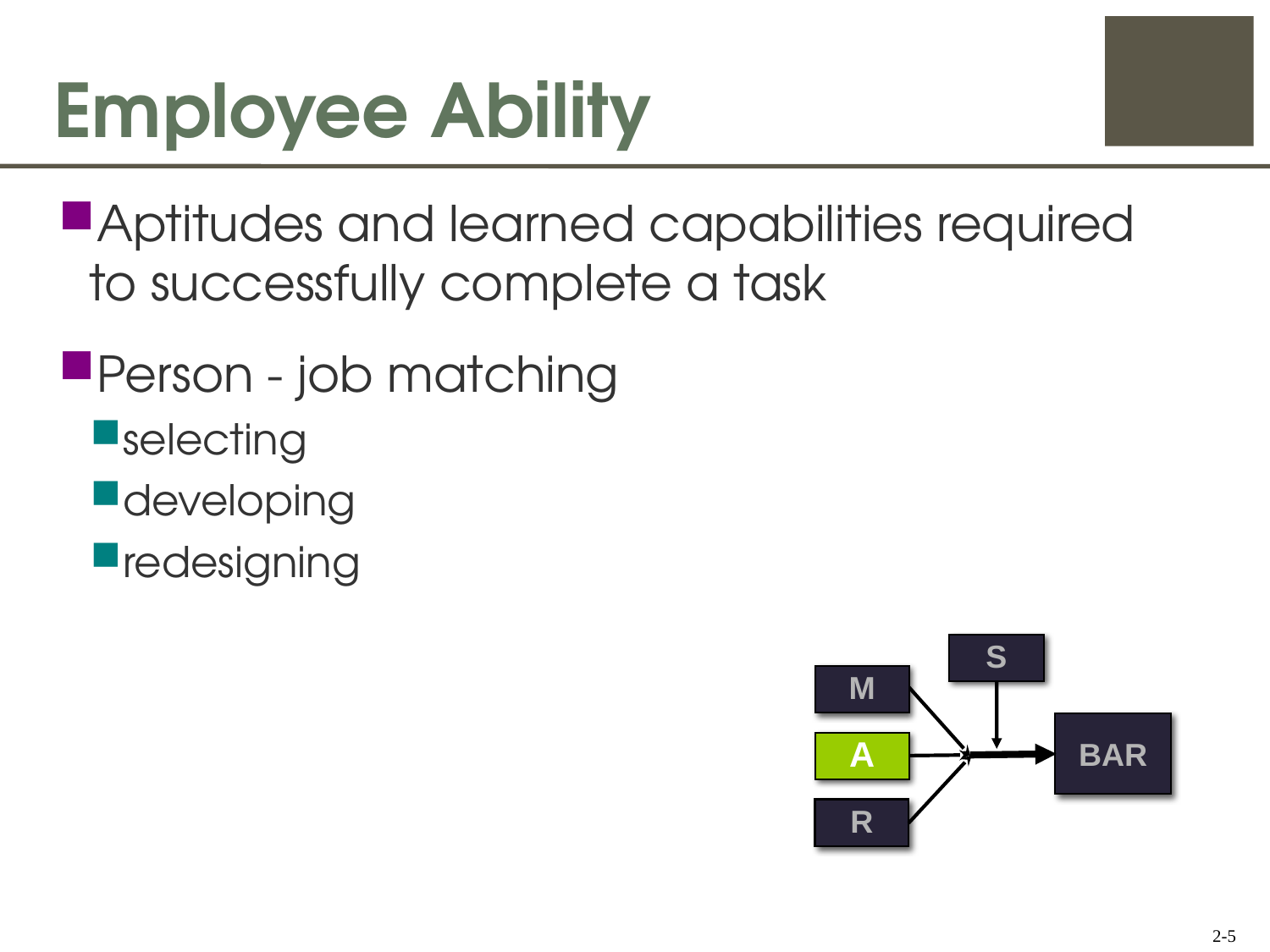

# Employee Ability

Aptitudes and learned capabilities required to successfully complete a task
Person - job matching
selecting
developing
redesigning

S
M

BAR
A

R